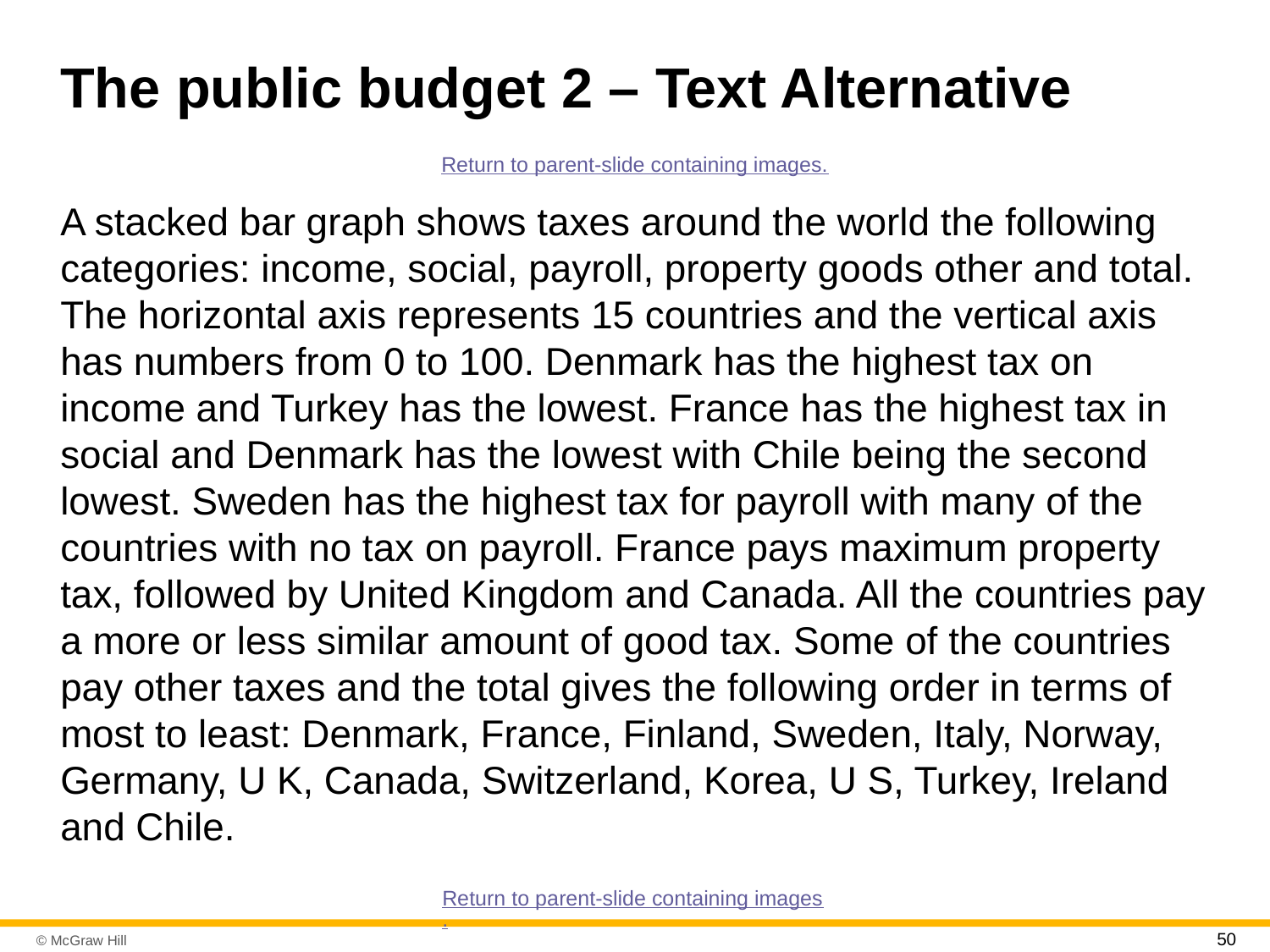

# The public budget 2 – Text Alternative
Return to parent-slide containing images.
A stacked bar graph shows taxes around the world the following categories: income, social, payroll, property goods other and total. The horizontal axis represents 15 countries and the vertical axis has numbers from 0 to 100. Denmark has the highest tax on income and Turkey has the lowest. France has the highest tax in social and Denmark has the lowest with Chile being the second lowest. Sweden has the highest tax for payroll with many of the countries with no tax on payroll. France pays maximum property tax, followed by United Kingdom and Canada. All the countries pay a more or less similar amount of good tax. Some of the countries pay other taxes and the total gives the following order in terms of most to least: Denmark, France, Finland, Sweden, Italy, Norway, Germany, U K, Canada, Switzerland, Korea, U S, Turkey, Ireland and Chile.
Return to parent-slide containing images.